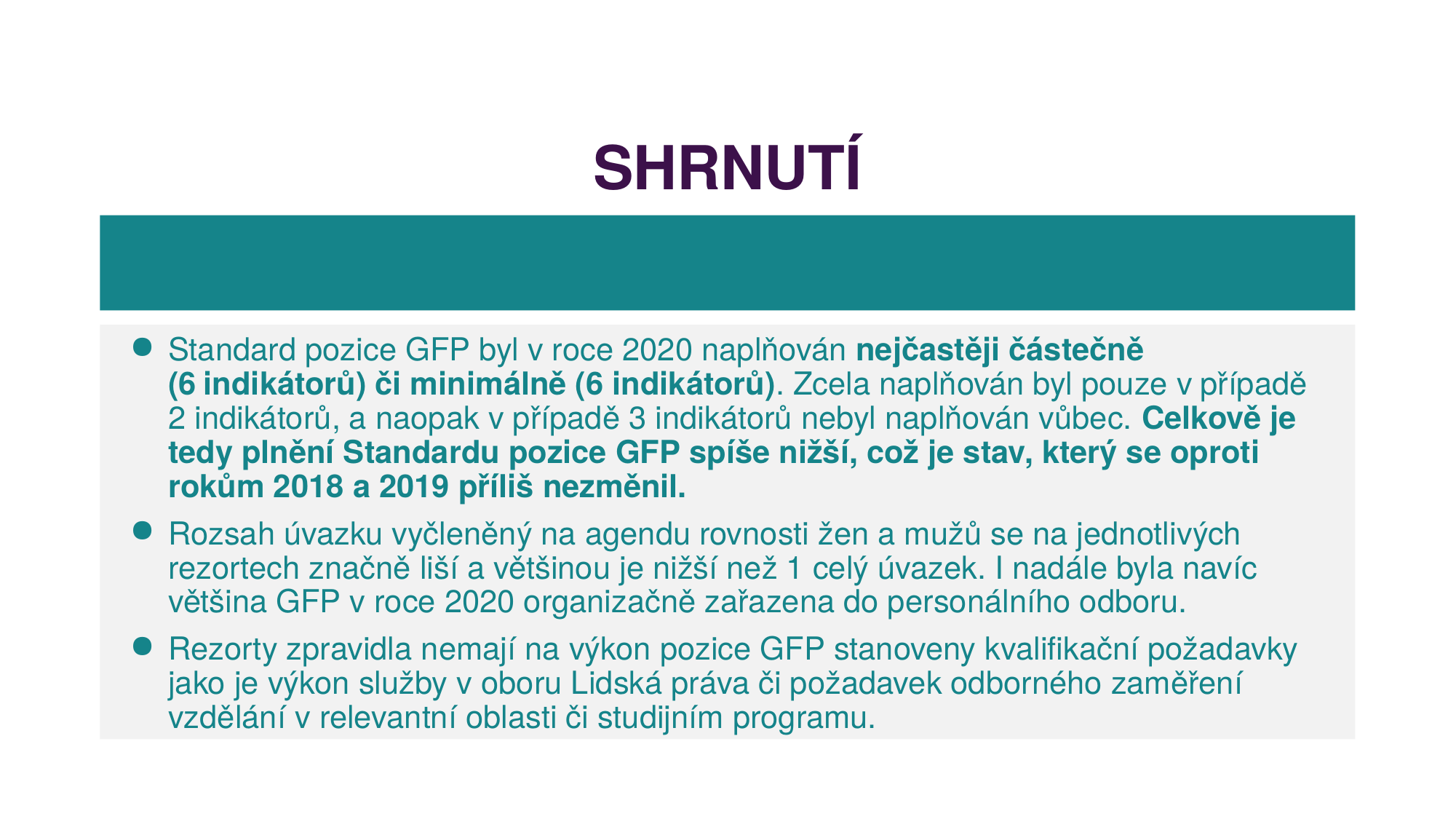

# shrnutí
Standard pozice GFP byl v roce 2020 naplňován nejčastěji částečně (6 indikátorů) či minimálně (6 indikátorů). Zcela naplňován byl pouze v případě 2 indikátorů, a naopak v případě 3 indikátorů nebyl naplňován vůbec. Celkově je tedy plnění Standardu pozice GFP spíše nižší, což je stav, který se oproti rokům 2018 a 2019 příliš nezměnil.
Rozsah úvazku vyčleněný na agendu rovnosti žen a mužů se na jednotlivých rezortech značně liší a většinou je nižší než 1 celý úvazek. I nadále byla navíc většina GFP v roce 2020 organizačně zařazena do personálního odboru.
Rezorty zpravidla nemají na výkon pozice GFP stanoveny kvalifikační požadavky jako je výkon služby v oboru Lidská práva či požadavek odborného zaměření vzdělání v relevantní oblasti či studijním programu.